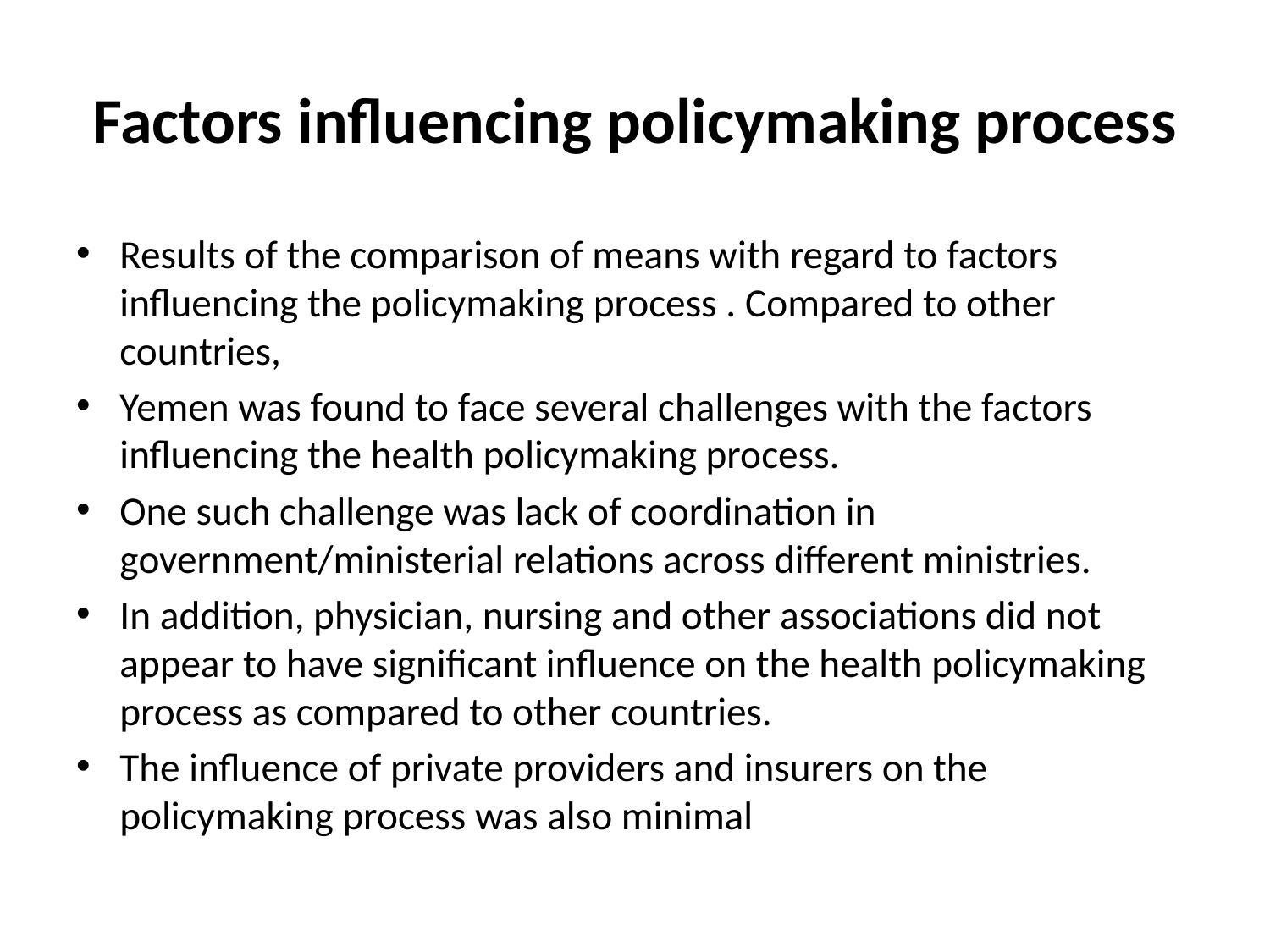

# Factors influencing policymaking process
Results of the comparison of means with regard to factors influencing the policymaking process . Compared to other countries,
Yemen was found to face several challenges with the factors influencing the health policymaking process.
One such challenge was lack of coordination in government/ministerial relations across different ministries.
In addition, physician, nursing and other associations did not  appear to have significant influence on the health policymaking process as compared to other countries.
The influence of private providers and insurers on the policymaking process was also minimal